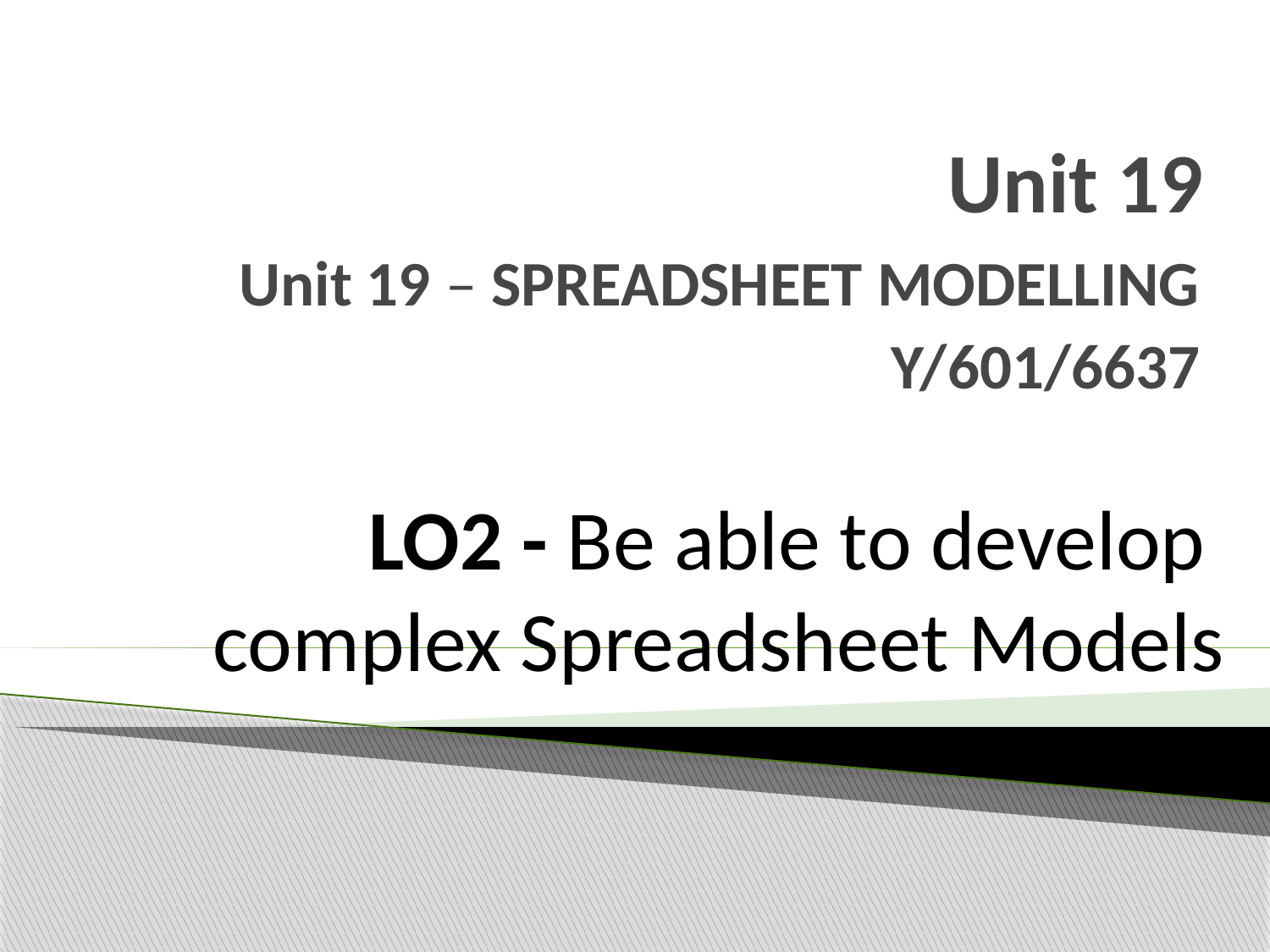

# Unit 19
Unit 19 – SPREADSHEET MODELLING
 Y/601/6637
LO2 - Be able to develop
complex Spreadsheet Models